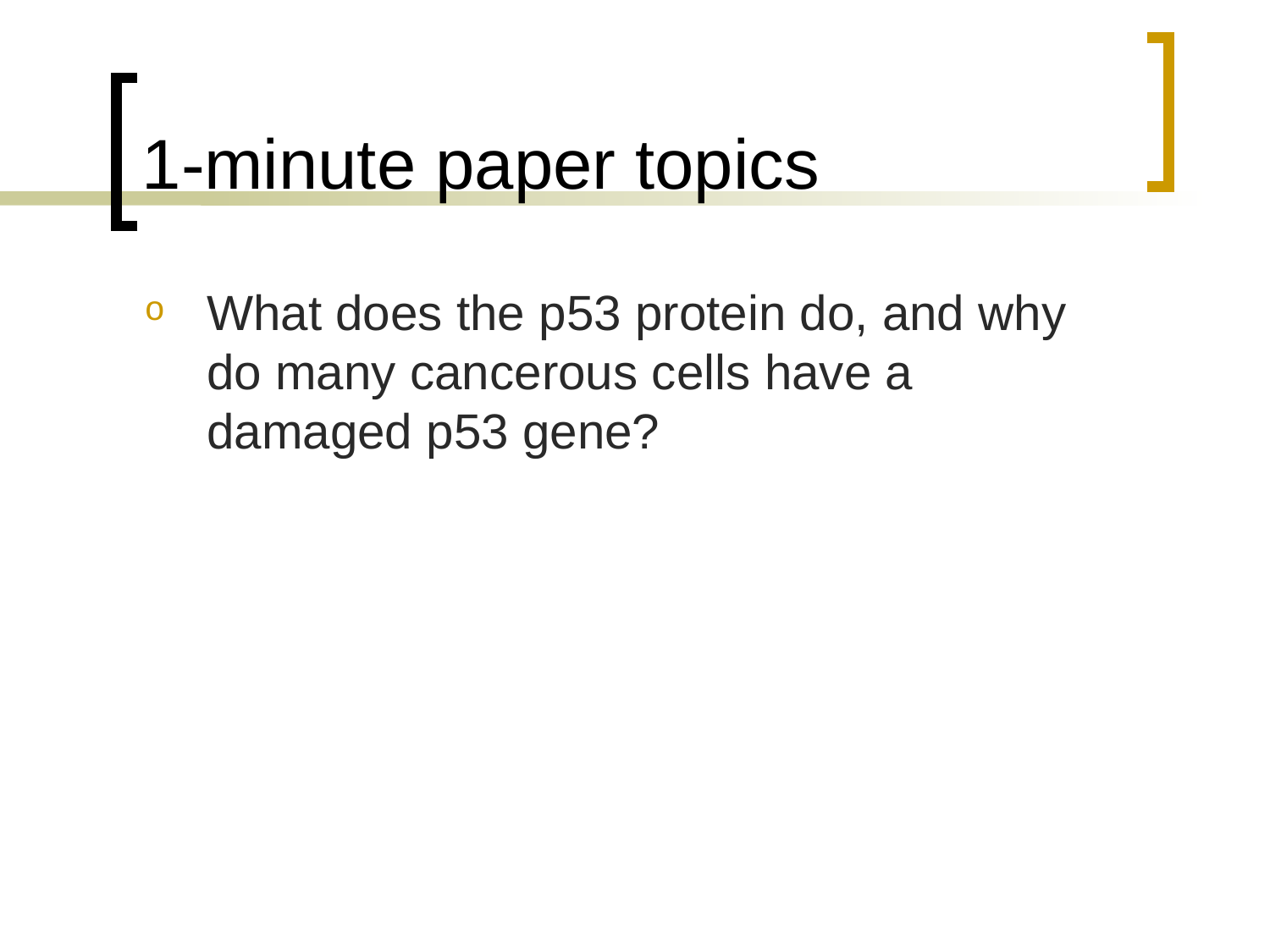

# 1-minute paper topics
What does the p53 protein do, and why do many cancerous cells have a damaged p53 gene?